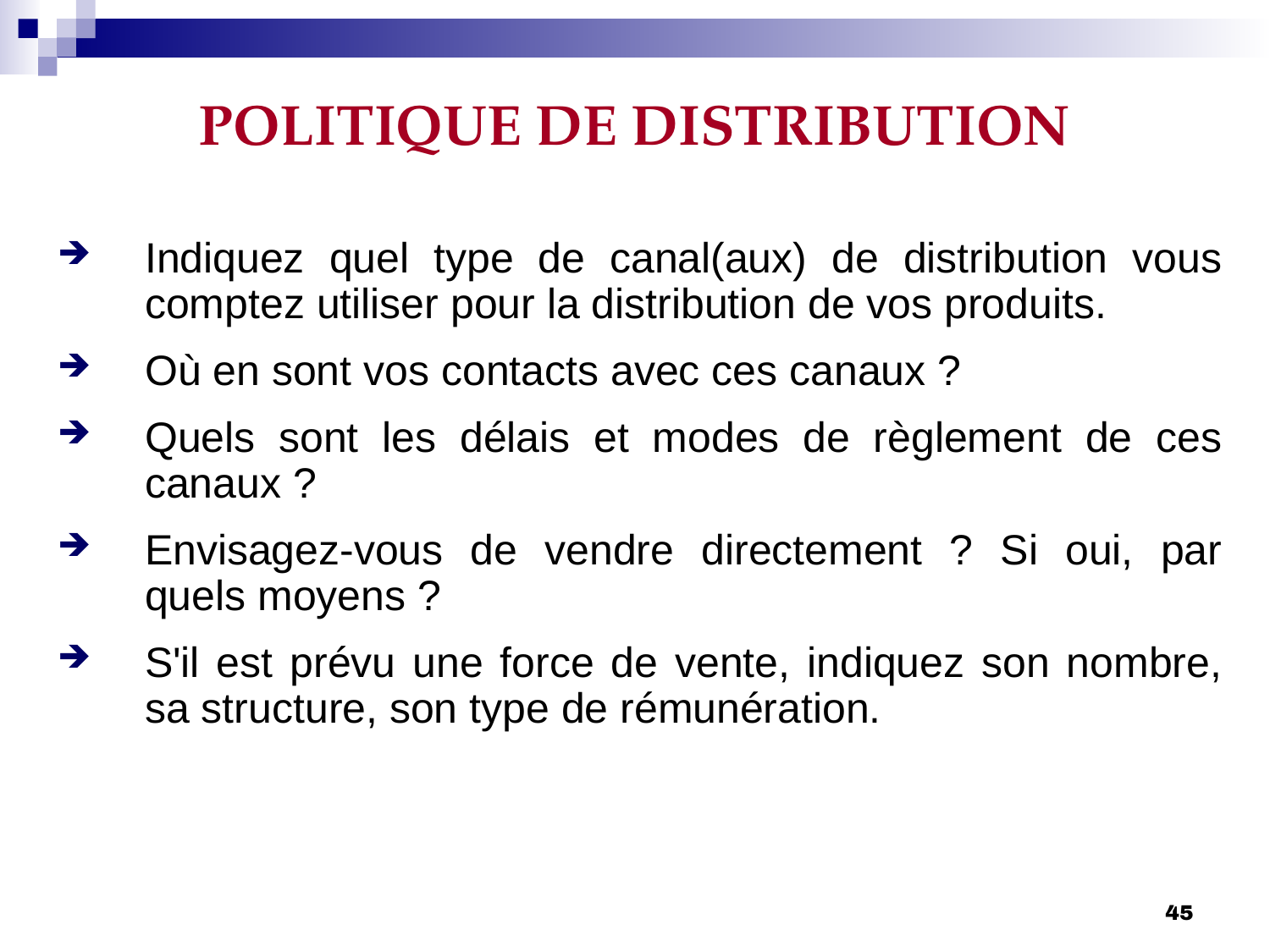

# POLITIQUE DE DISTRIBUTION
Indiquez quel type de canal(aux) de distribution vous comptez utiliser pour la distribution de vos produits.
Où en sont vos contacts avec ces canaux ?
Quels sont les délais et modes de règlement de ces canaux ?
Envisagez-vous de vendre directement ? Si oui, par quels moyens ?
S'il est prévu une force de vente, indiquez son nombre, sa structure, son type de rémunération.
45